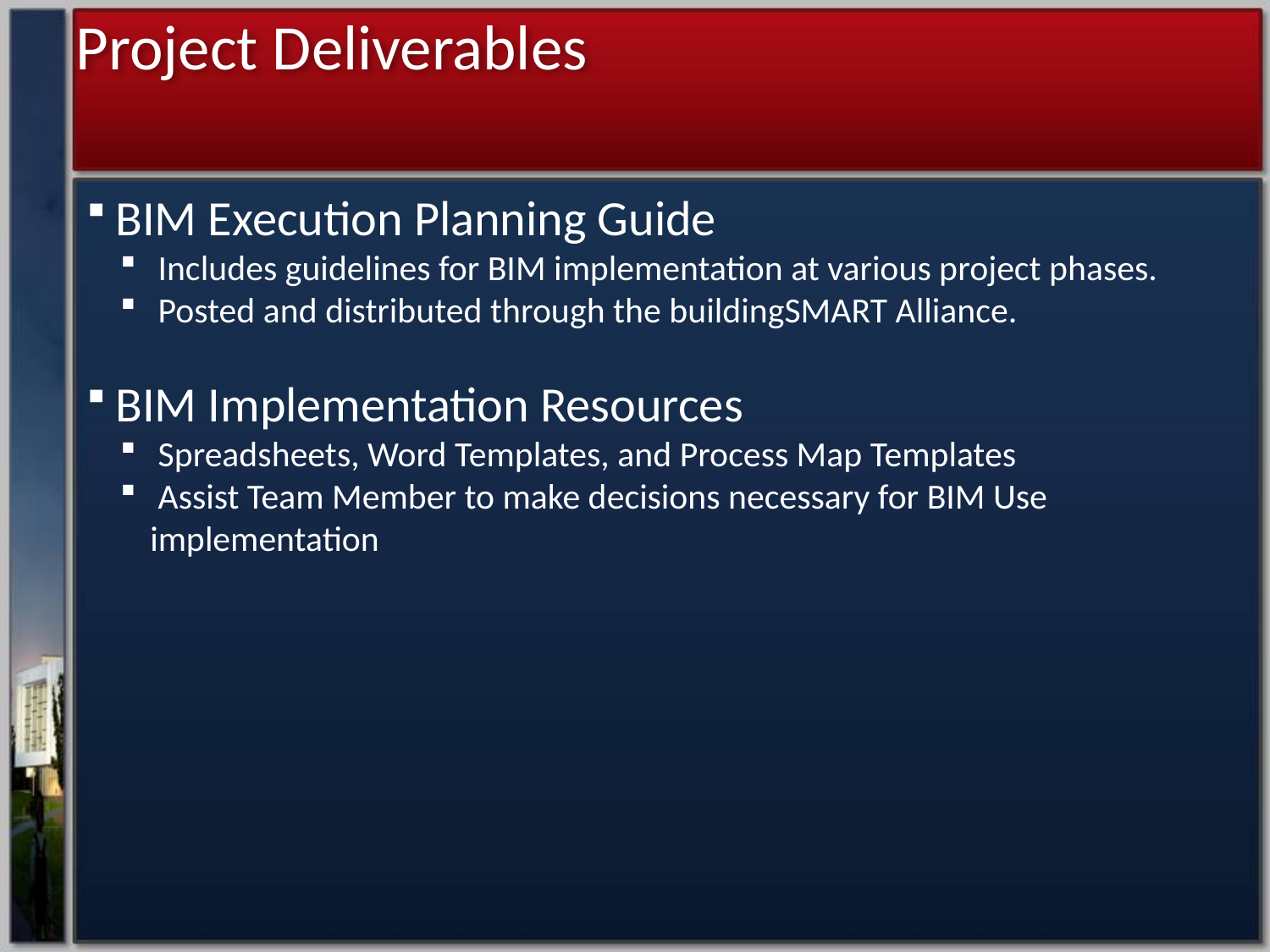

Project Deliverables
 BIM Execution Planning Guide
 Includes guidelines for BIM implementation at various project phases.
 Posted and distributed through the buildingSMART Alliance.

 BIM Implementation Resources
 Spreadsheets, Word Templates, and Process Map Templates
 Assist Team Member to make decisions necessary for BIM Use implementation